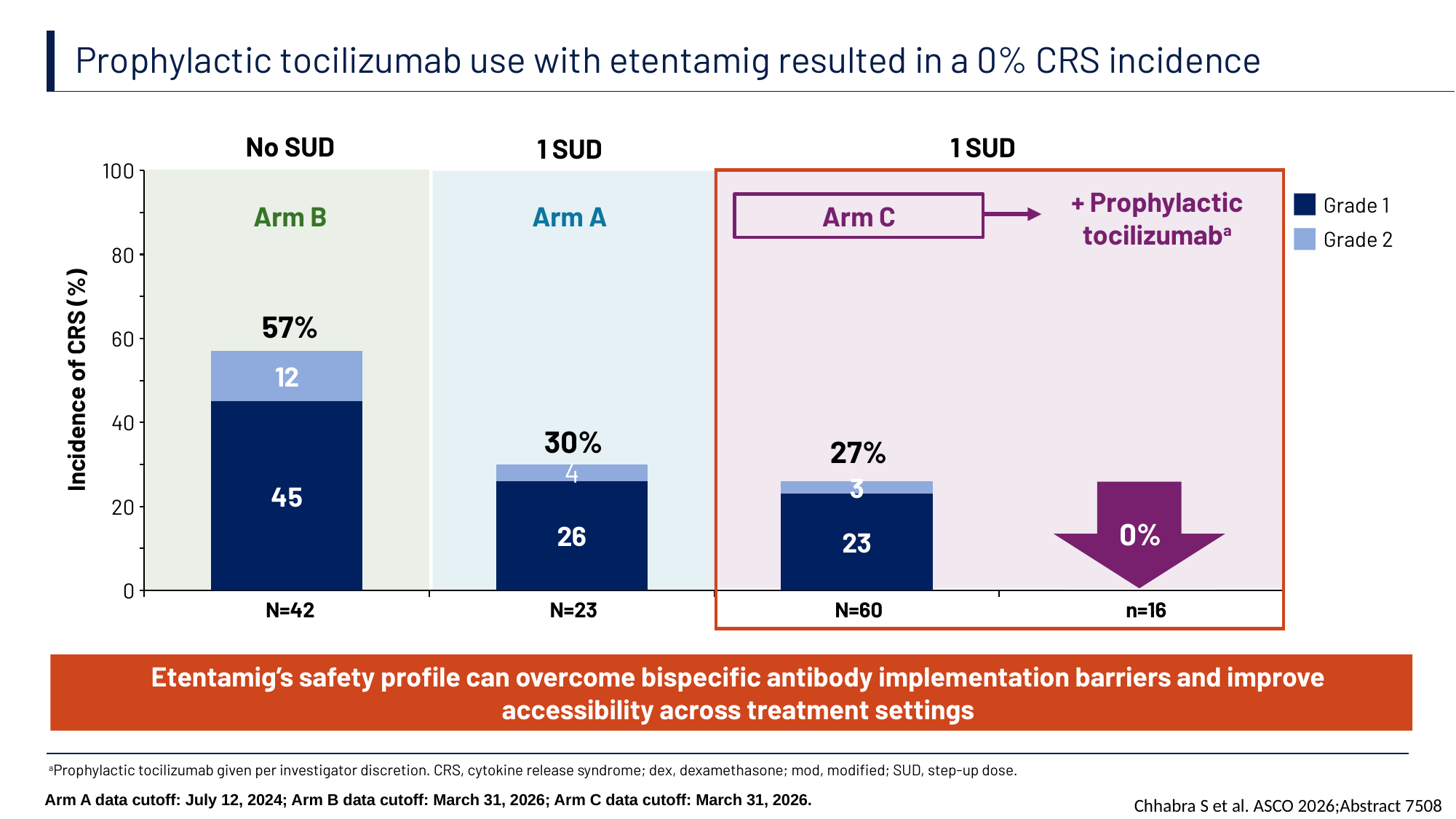

| Prophylactic tocilizumab use with etentamig resulted in a 0% CRS incidence |
| --- |
No SUD
1 SUD
1 SUD

### Chart

| Category | Grade 1 | Grade 2 | Grade 3 |
|---|---|---|---|
| Arm B 60 mg Q4W | 45.0 | 12.0 | 0.0 |
| Arm A 2 mg/60 mg (+36 mg dex) | 26.0 | 4.0 | 0.0 |
| Arm C 2 mg/60 mg  | 23.0 | 3.0 | 0.0 |
| Arm C 2 mg/60 mg (+prophi toci)  | 0.0 | 0.0 | 0.0 |

+ Prophylactic tocilizumaba
Grade 1

Grade 2

Arm B
Arm A
Arm C
57%
Incidence of CRS (%)
30%
27%

0%
N=42
N=23
N=60
n=16
Etentamig’s safety profile can overcome bispecific antibody implementation barriers and improve accessibility across treatment settings
aProphylactic tocilizumab given per investigator discretion. CRS, cytokine release syndrome; dex, dexamethasone; mod, modified; SUD, step-up dose.
Arm A data cutoff: July 12, 2024; Arm B data cutoff: March 31, 2026; Arm C data cutoff: March 31, 2026.
Chhabra S et al. ASCO 2026;Abstract 7508